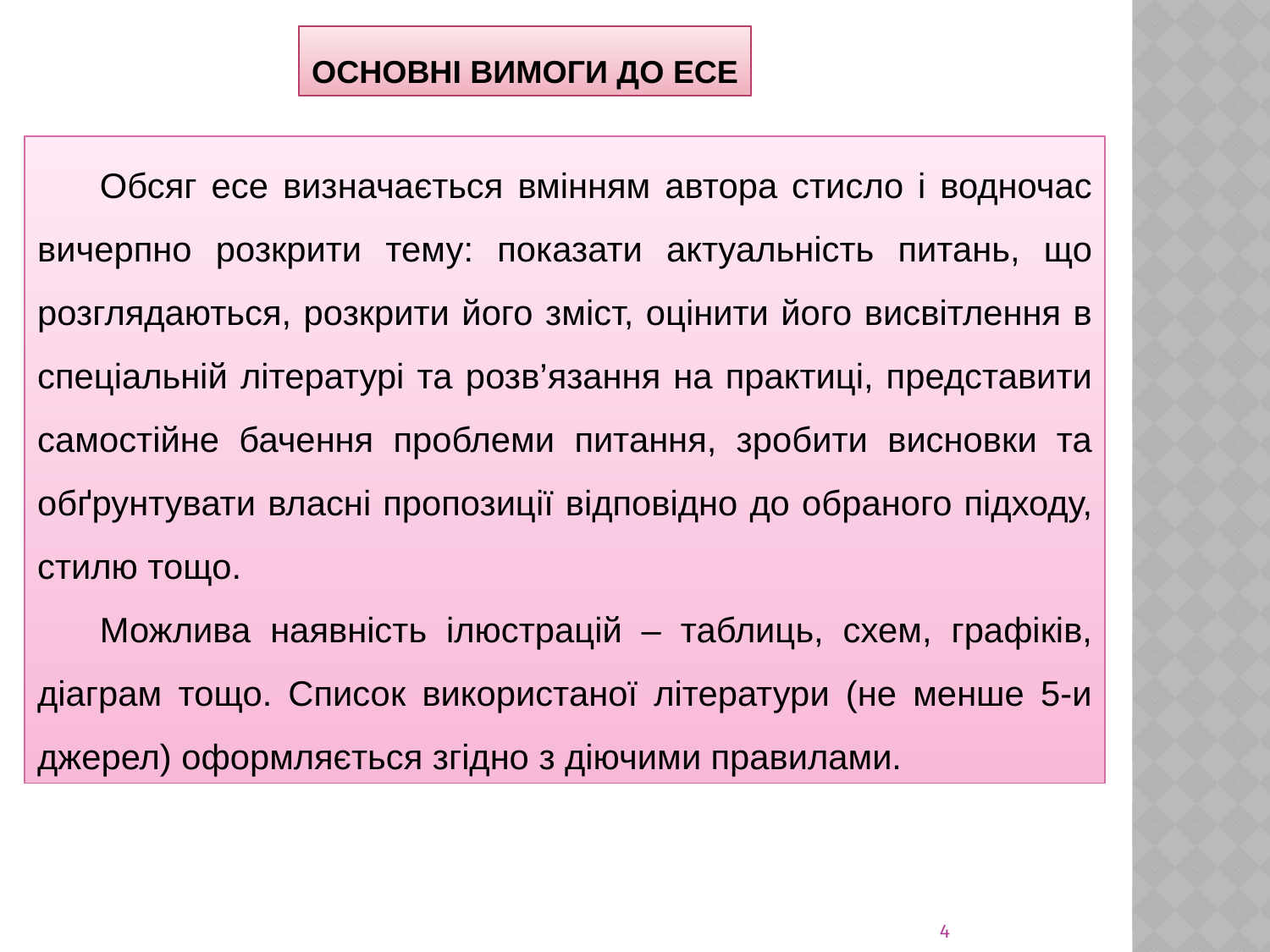

ОСНОВНІ ВИМОГИ ДО ЕСЕ
Обсяг есе визначається вмінням автора стисло і водночас вичерпно розкрити тему: показати актуальність питань, що розглядаються, розкрити його зміст, оцінити його висвітлення в спеціальній літературі та розв’язання на практиці, представити самостійне бачення проблеми питання, зробити висновки та обґрунтувати власні пропозиції відповідно до обраного підходу, стилю тощо.
Можлива наявність ілюстрацій – таблиць, схем, графіків, діаграм тощо. Список використаної літератури (не менше 5-и джерел) оформляється згідно з діючими правилами.
4